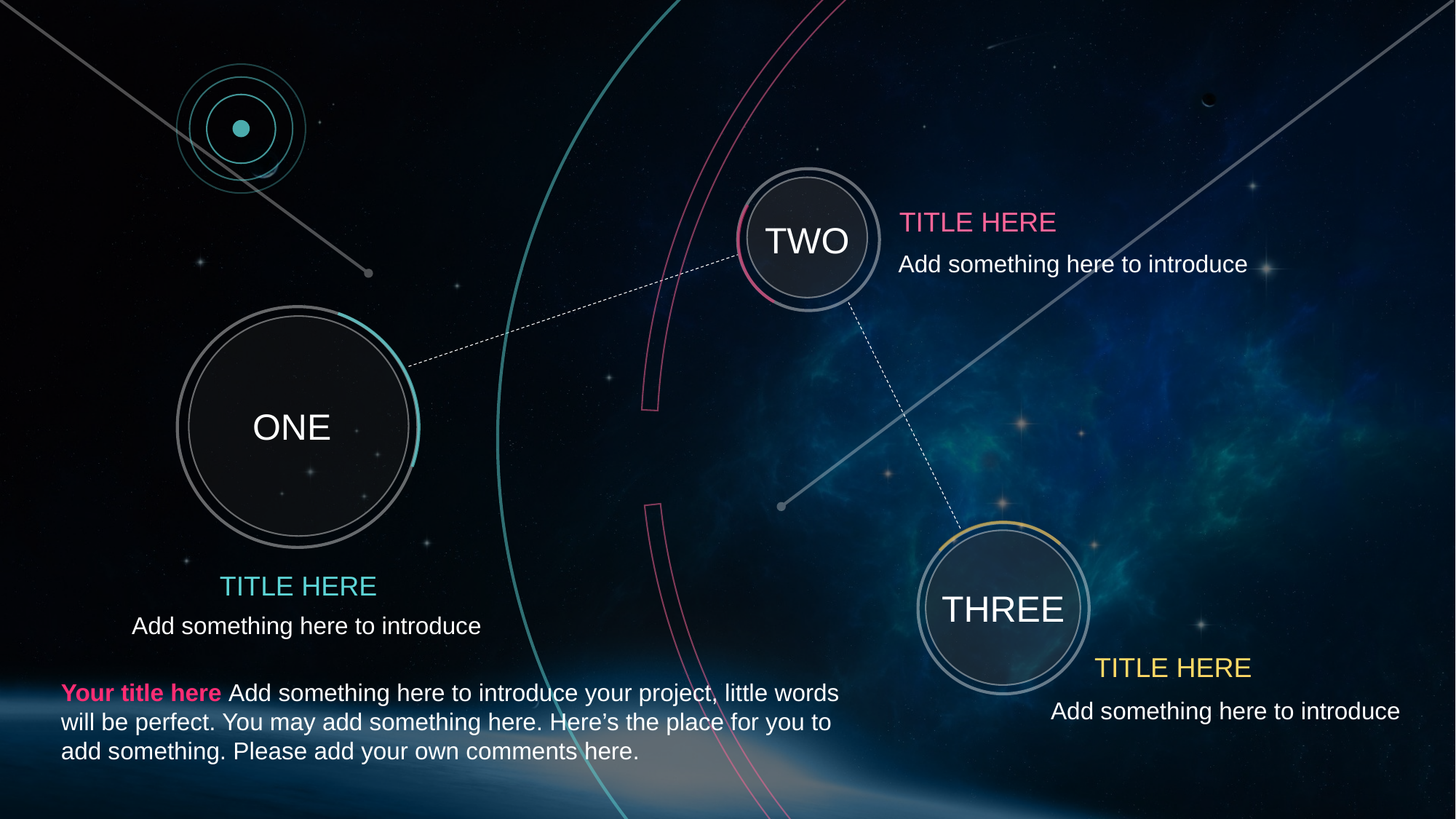

TITLE HERE
TWO
Add something here to introduce

ONE

TITLE HERE
THREE
Add something here to introduce
TITLE HERE
Your title here Add something here to introduce your project, little words will be perfect. You may add something here. Here’s the place for you to add something. Please add your own comments here.
Add something here to introduce